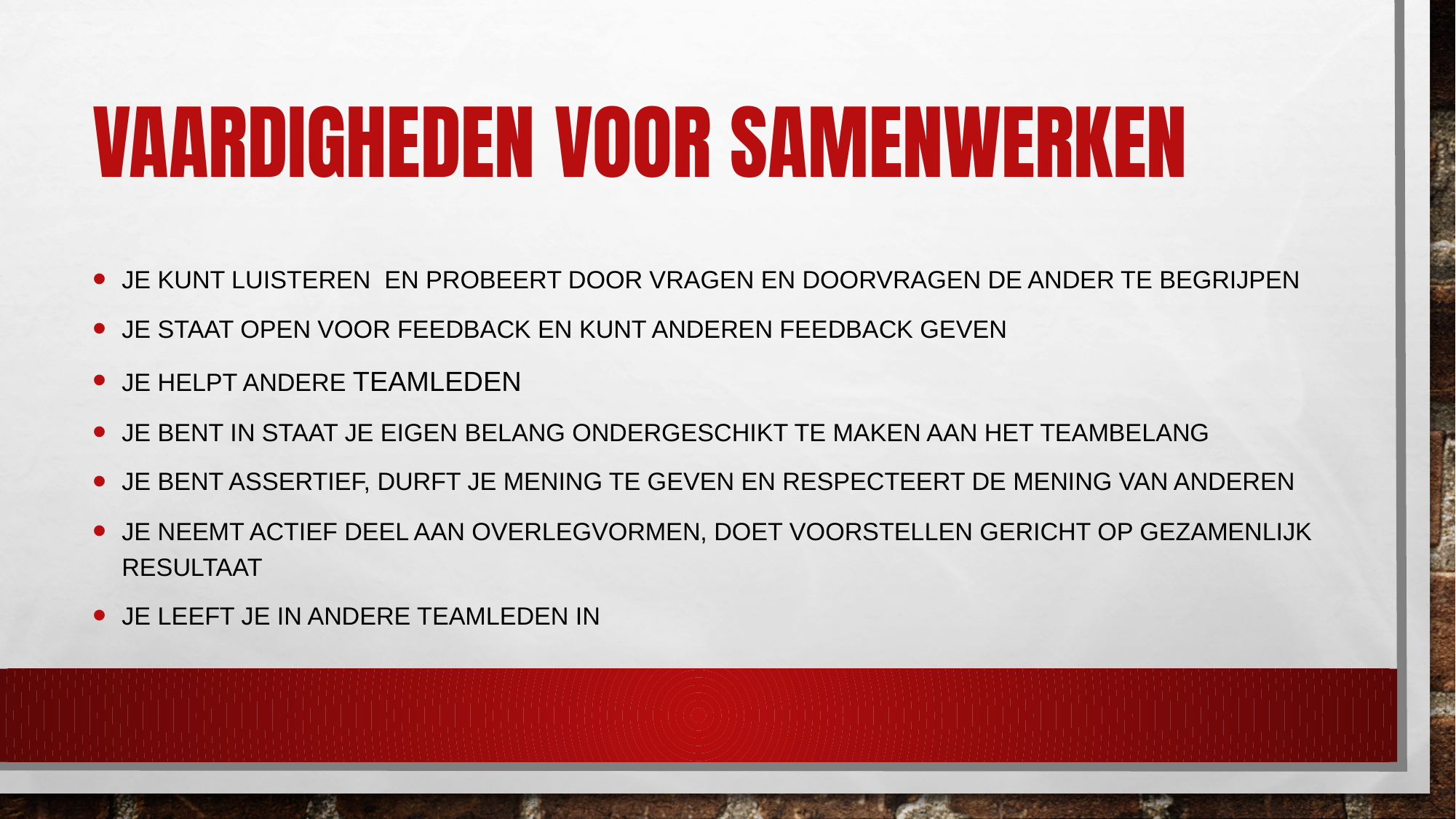

# Vaardigheden voor samenwerken
Je kunt luisteren  en probeert door vragen en doorvragen de ander te begrijpen
Je staat open voor feedback en kunt anderen feedback geven
Je helpt andere teamleden
Je bent in staat je eigen belang ondergeschikt te maken aan het teambelang
Je bent assertief, durft je mening te geven en respecteert de mening van anderen
Je neemt actief deel aan overlegvormen, doet voorstellen gericht op gezamenlijk resultaat
Je leeft je in andere teamleden in